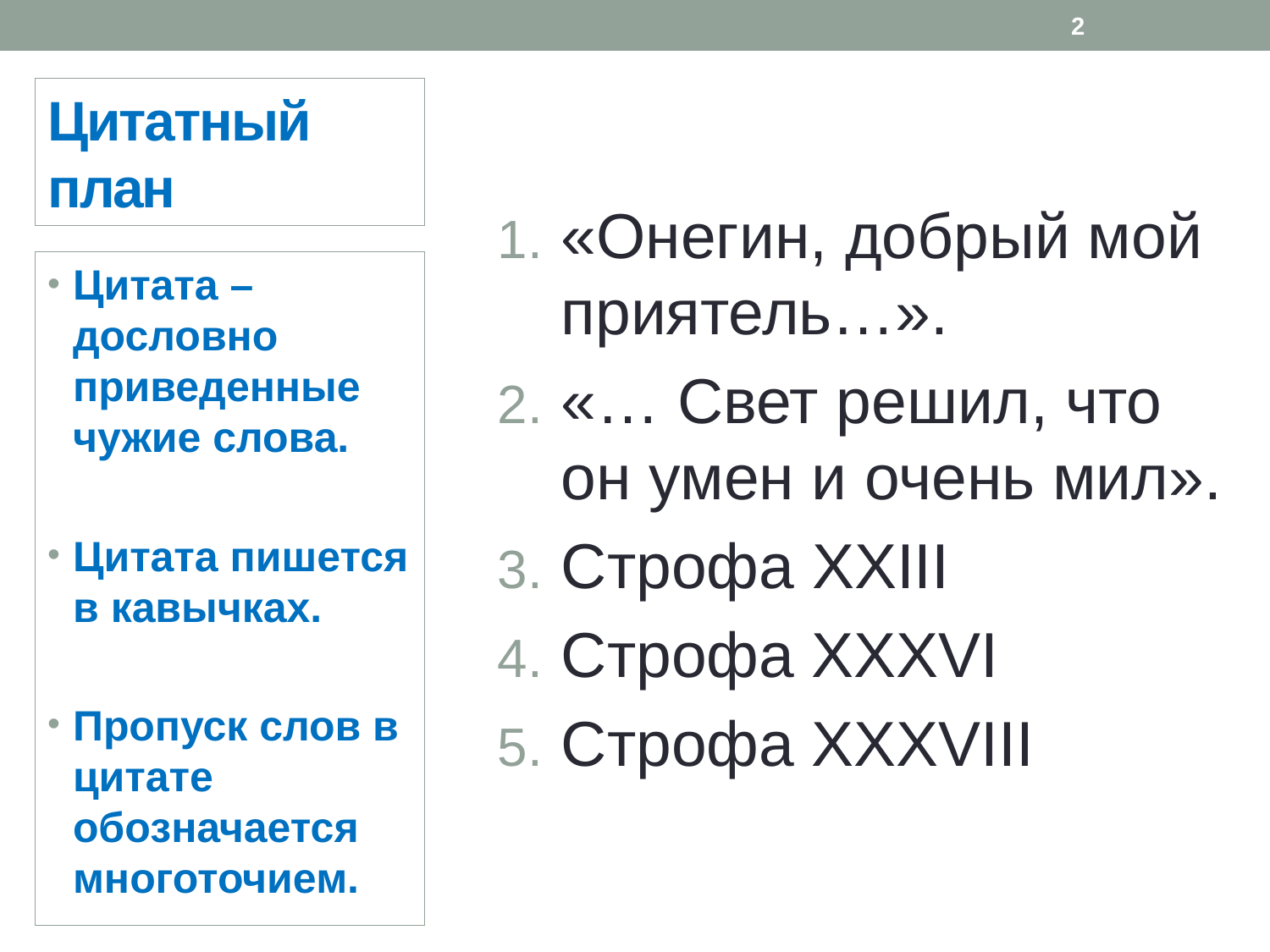

2
# Цитатный план
«Онегин, добрый мой приятель…».
«… Свет решил, что он умен и очень мил».
Строфа XXIII
Строфа XXXVI
Строфа XXXVIII
Цитата – дословно приведенные чужие слова.

Цитата пишется в кавычках.

Пропуск слов в цитате обозначается многоточием.